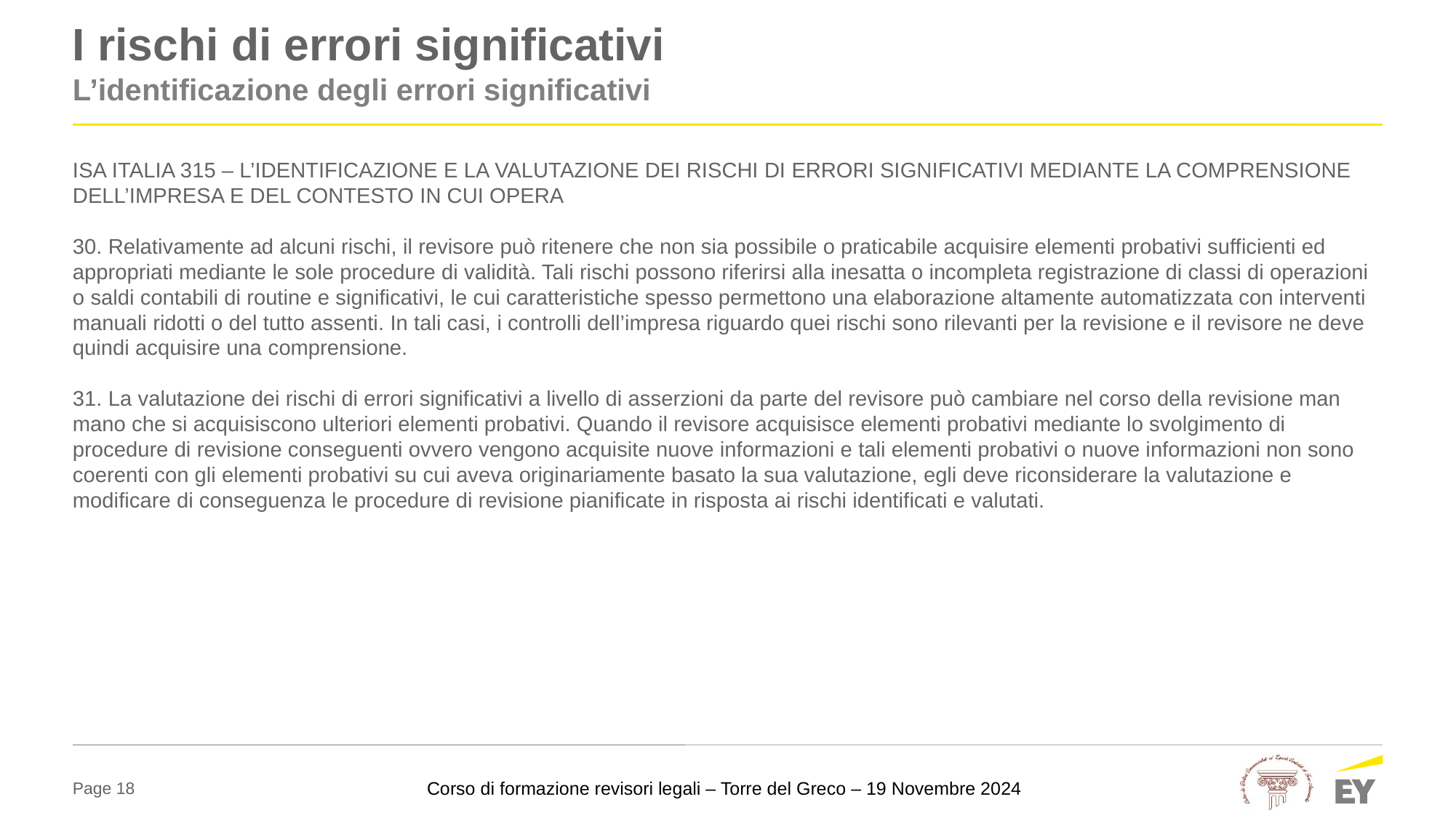

# I rischi di errori significativi
L’identificazione degli errori significativi
ISA ITALIA 315 – L’IDENTIFICAZIONE E LA VALUTAZIONE DEI RISCHI DI ERRORI SIGNIFICATIVI MEDIANTE LA COMPRENSIONE DELL’IMPRESA E DEL CONTESTO IN CUI OPERA

30. Relativamente ad alcuni rischi, il revisore può ritenere che non sia possibile o praticabile acquisire elementi probativi sufficienti ed appropriati mediante le sole procedure di validità. Tali rischi possono riferirsi alla inesatta o incompleta registrazione di classi di operazioni o saldi contabili di routine e significativi, le cui caratteristiche spesso permettono una elaborazione altamente automatizzata con interventi manuali ridotti o del tutto assenti. In tali casi, i controlli dell’impresa riguardo quei rischi sono rilevanti per la revisione e il revisore ne deve quindi acquisire una comprensione.

31. La valutazione dei rischi di errori significativi a livello di asserzioni da parte del revisore può cambiare nel corso della revisione man mano che si acquisiscono ulteriori elementi probativi. Quando il revisore acquisisce elementi probativi mediante lo svolgimento di procedure di revisione conseguenti ovvero vengono acquisite nuove informazioni e tali elementi probativi o nuove informazioni non sono coerenti con gli elementi probativi su cui aveva originariamente basato la sua valutazione, egli deve riconsiderare la valutazione e modificare di conseguenza le procedure di revisione pianificate in risposta ai rischi identificati e valutati.